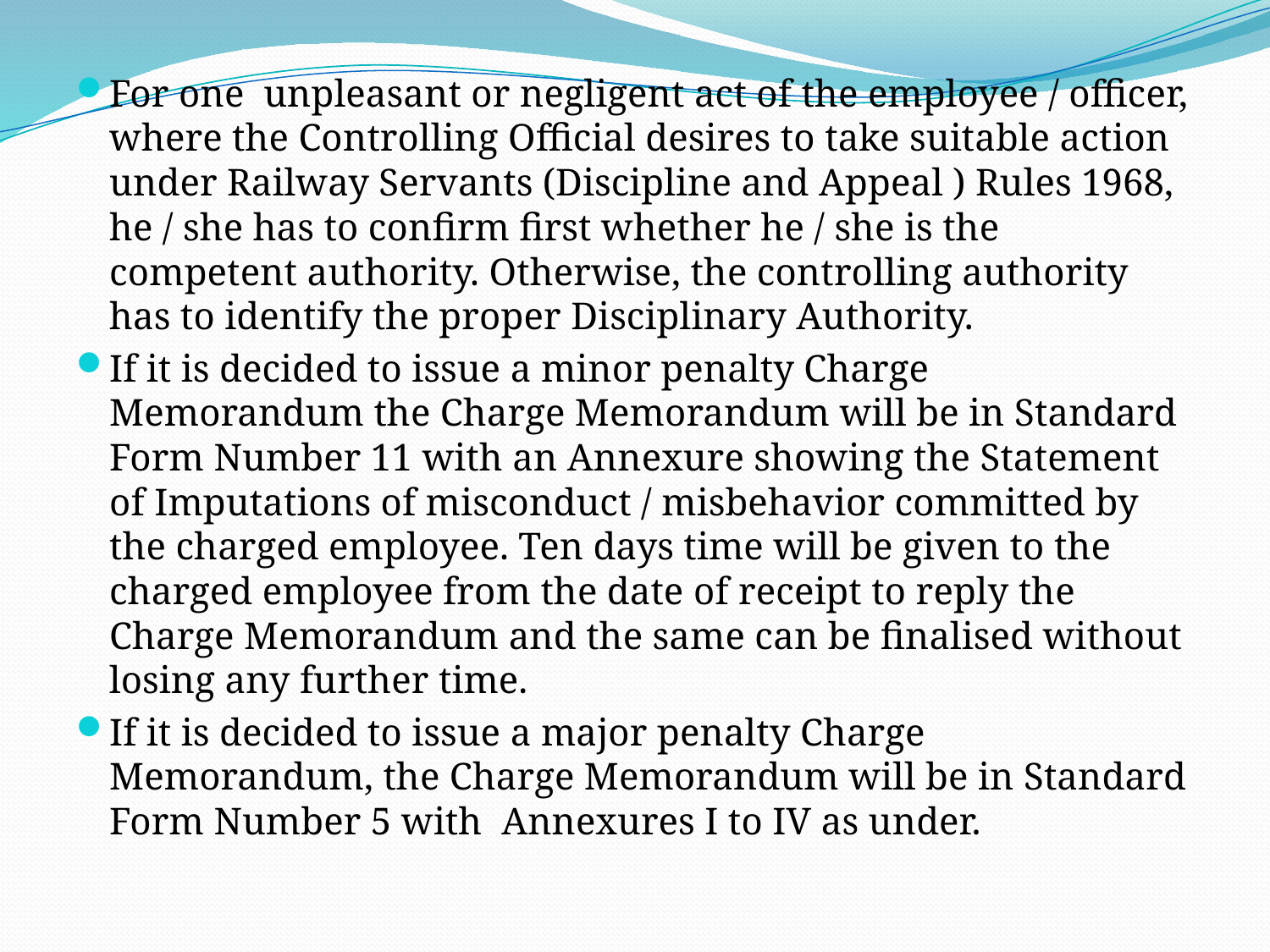

For one  unpleasant or negligent act of the employee / officer, where the Controlling Official desires to take suitable action under Railway Servants (Discipline and Appeal ) Rules 1968, he / she has to confirm first whether he / she is the competent authority. Otherwise, the controlling authority has to identify the proper Disciplinary Authority.
If it is decided to issue a minor penalty Charge Memorandum the Charge Memorandum will be in Standard Form Number 11 with an Annexure showing the Statement of Imputations of misconduct / misbehavior committed by the charged employee. Ten days time will be given to the charged employee from the date of receipt to reply the Charge Memorandum and the same can be finalised without losing any further time.
If it is decided to issue a major penalty Charge Memorandum, the Charge Memorandum will be in Standard Form Number 5 with  Annexures I to IV as under.